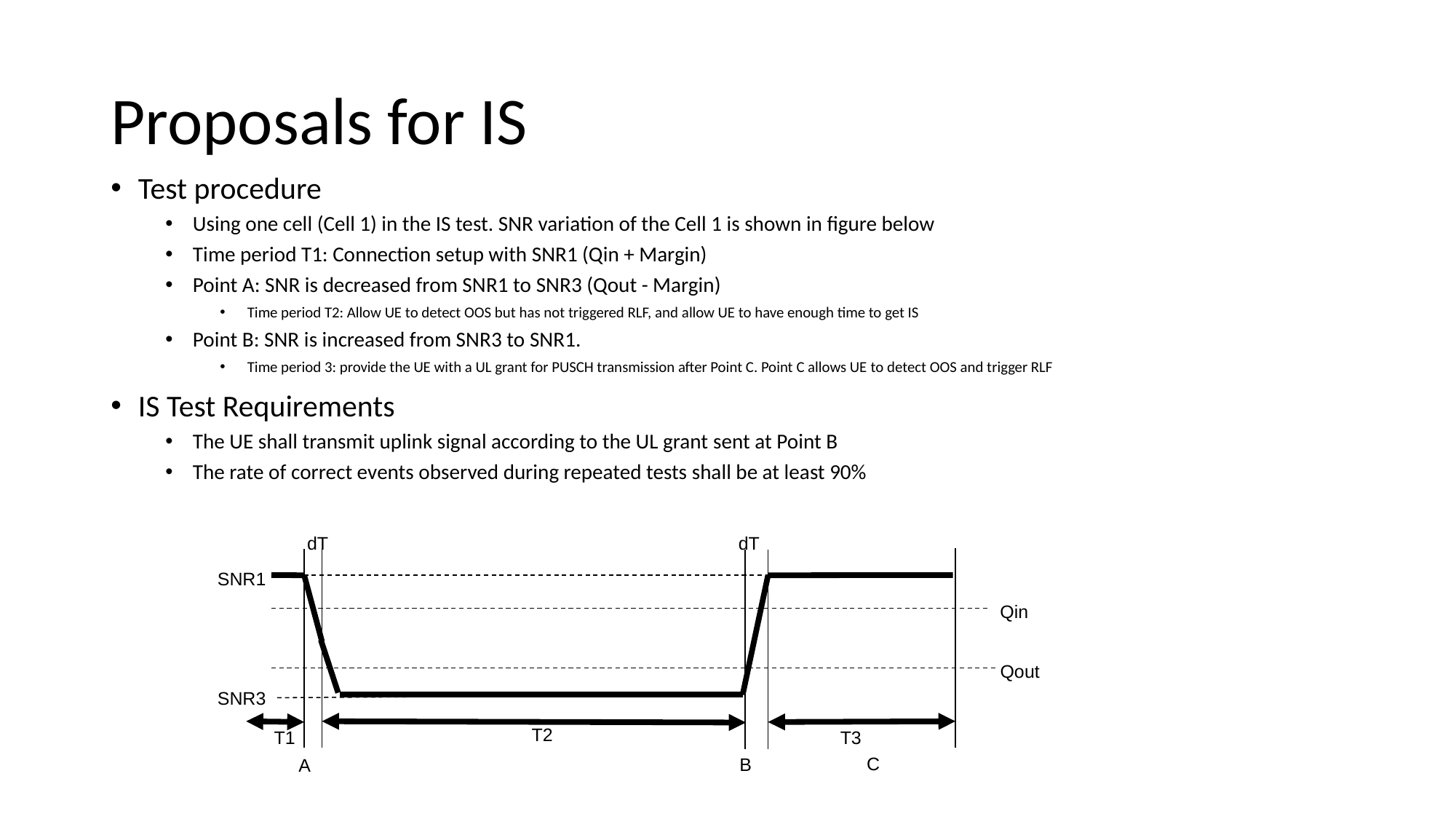

# Proposals for IS
Test procedure
Using one cell (Cell 1) in the IS test. SNR variation of the Cell 1 is shown in figure below
Time period T1: Connection setup with SNR1 (Qin + Margin)
Point A: SNR is decreased from SNR1 to SNR3 (Qout - Margin)
Time period T2: Allow UE to detect OOS but has not triggered RLF, and allow UE to have enough time to get IS
Point B: SNR is increased from SNR3 to SNR1.
Time period 3: provide the UE with a UL grant for PUSCH transmission after Point C. Point C allows UE to detect OOS and trigger RLF
IS Test Requirements
The UE shall transmit uplink signal according to the UL grant sent at Point B
The rate of correct events observed during repeated tests shall be at least 90%
dT
dT
SNR1
Qin
Qout
SNR3
T2
T1
T3
C
B
A